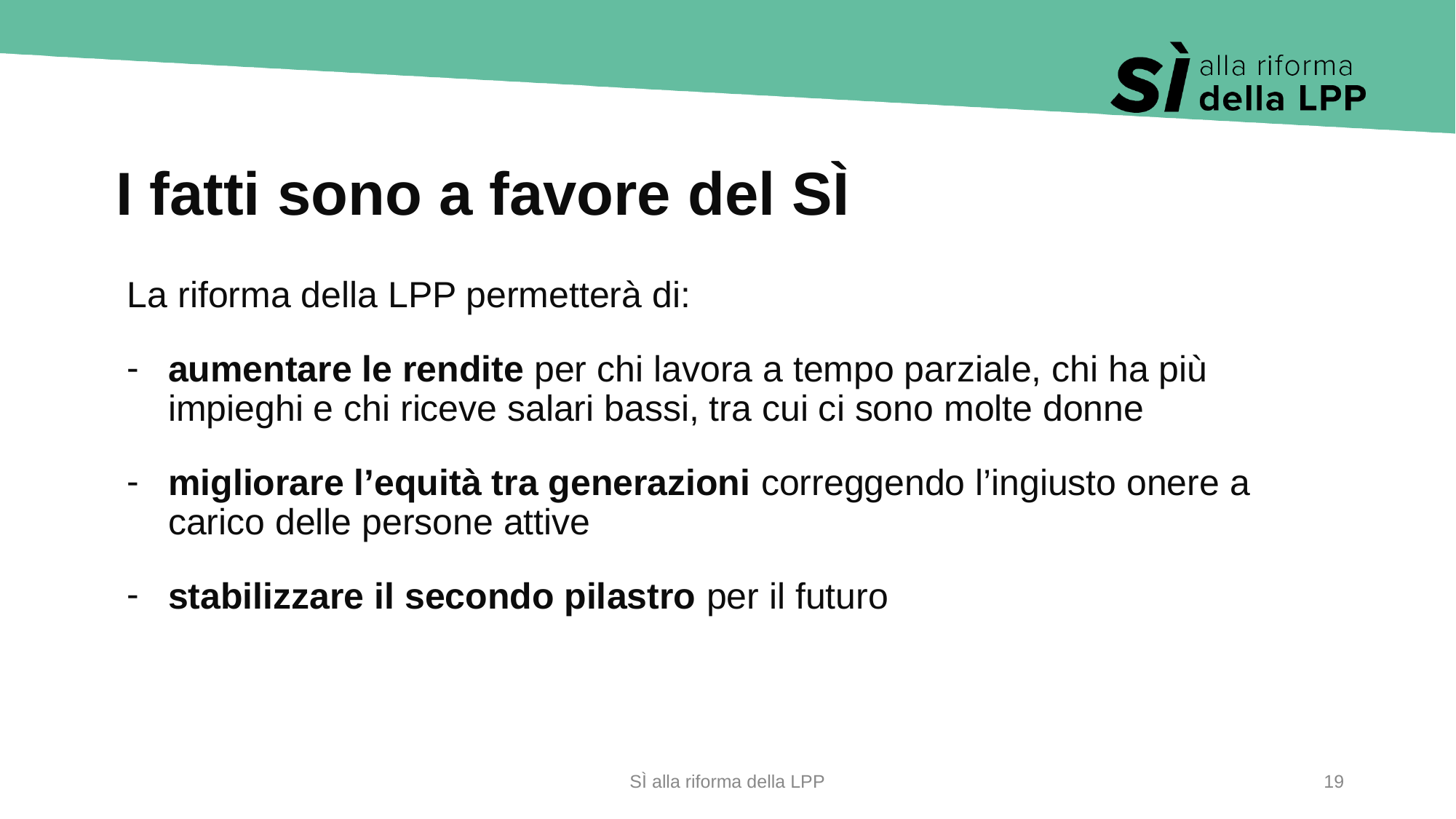

# I fatti sono a favore del SÌ
La riforma della LPP permetterà di:
aumentare le rendite per chi lavora a tempo parziale, chi ha più impieghi e chi riceve salari bassi, tra cui ci sono molte donne
migliorare l’equità tra generazioni correggendo l’ingiusto onere a carico delle persone attive
stabilizzare il secondo pilastro per il futuro
SÌ alla riforma della LPP
19
Ja zur BVG-Reform
19